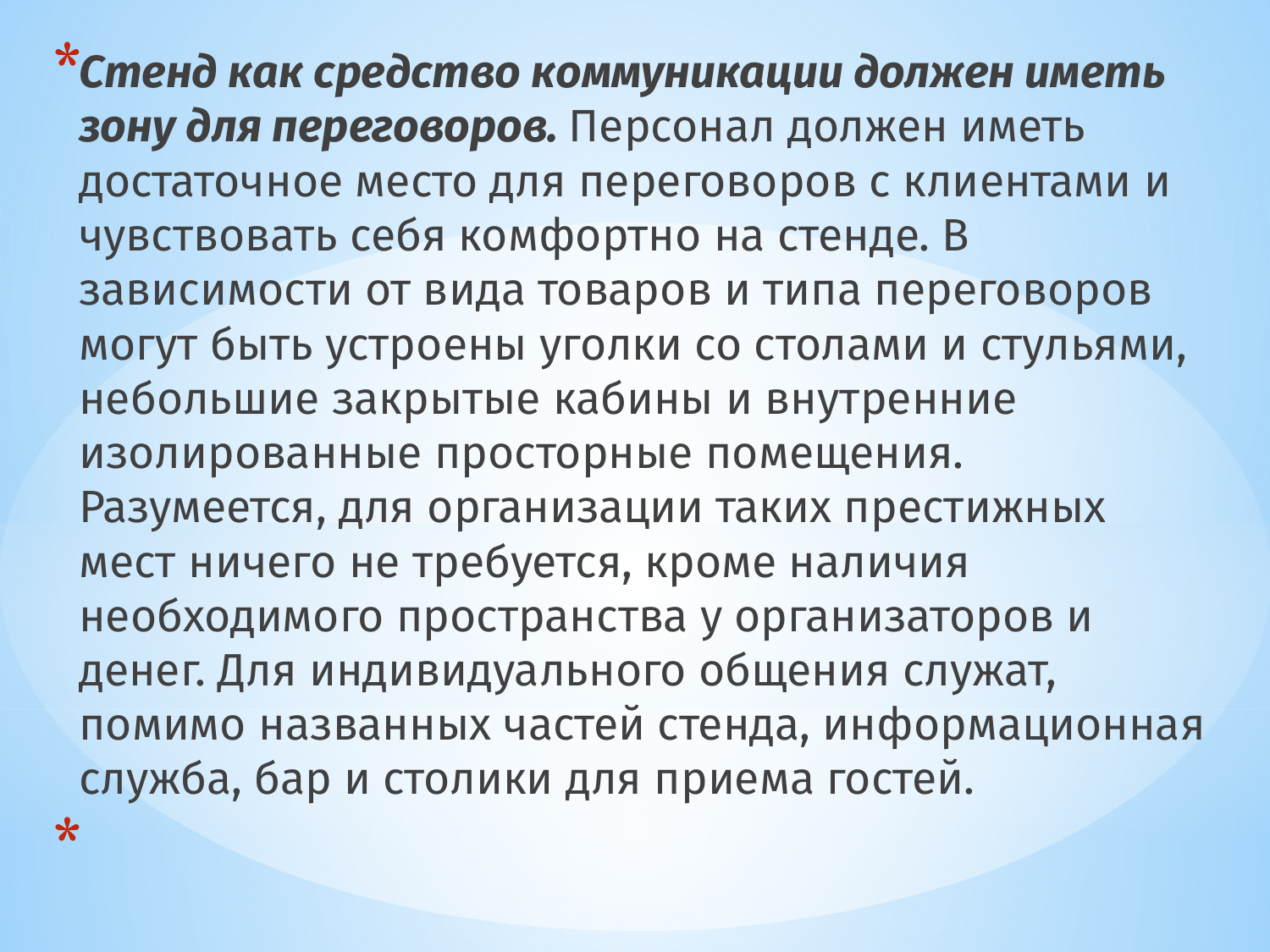

Стенд как средство коммуникации должен иметь зону для переговоров. Персонал должен иметь достаточное место для переговоров с клиентами и чувствовать себя комфортно на стенде. В зависимости от вида товаров и типа переговоров могут быть устроены уголки со столами и стульями, небольшие закрытые кабины и внутренние изолированные просторные помещения. Разумеется, для организации таких престижных мест ничего не требуется, кроме наличия необходимого пространства у организаторов и денег. Для индивидуального общения служат, помимо названных частей стенда, информационная служба, бар и столики для приема гостей.

#